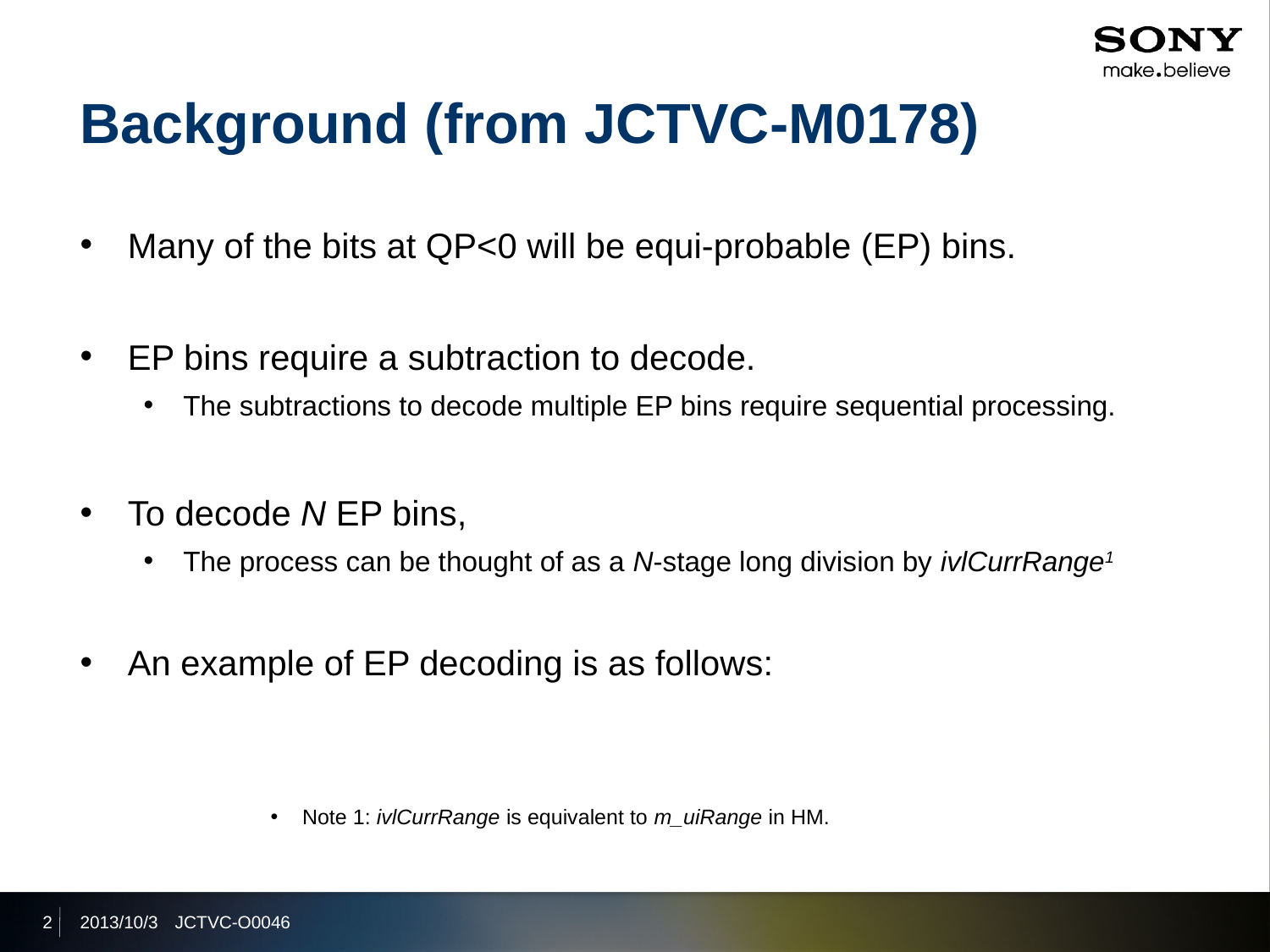

# Background (from JCTVC-M0178)

Many of the bits at QP<0 will be equi-probable (EP) bins.

EP bins require a subtraction to decode.
The subtractions to decode multiple EP bins require sequential processing.

To decode N EP bins,
The process can be thought of as a N-stage long division by ivlCurrRange1

An example of EP decoding is as follows:

Note 1: ivlCurrRange is equivalent to m_uiRange in HM.
2
2013/10/3
JCTVC-O0046